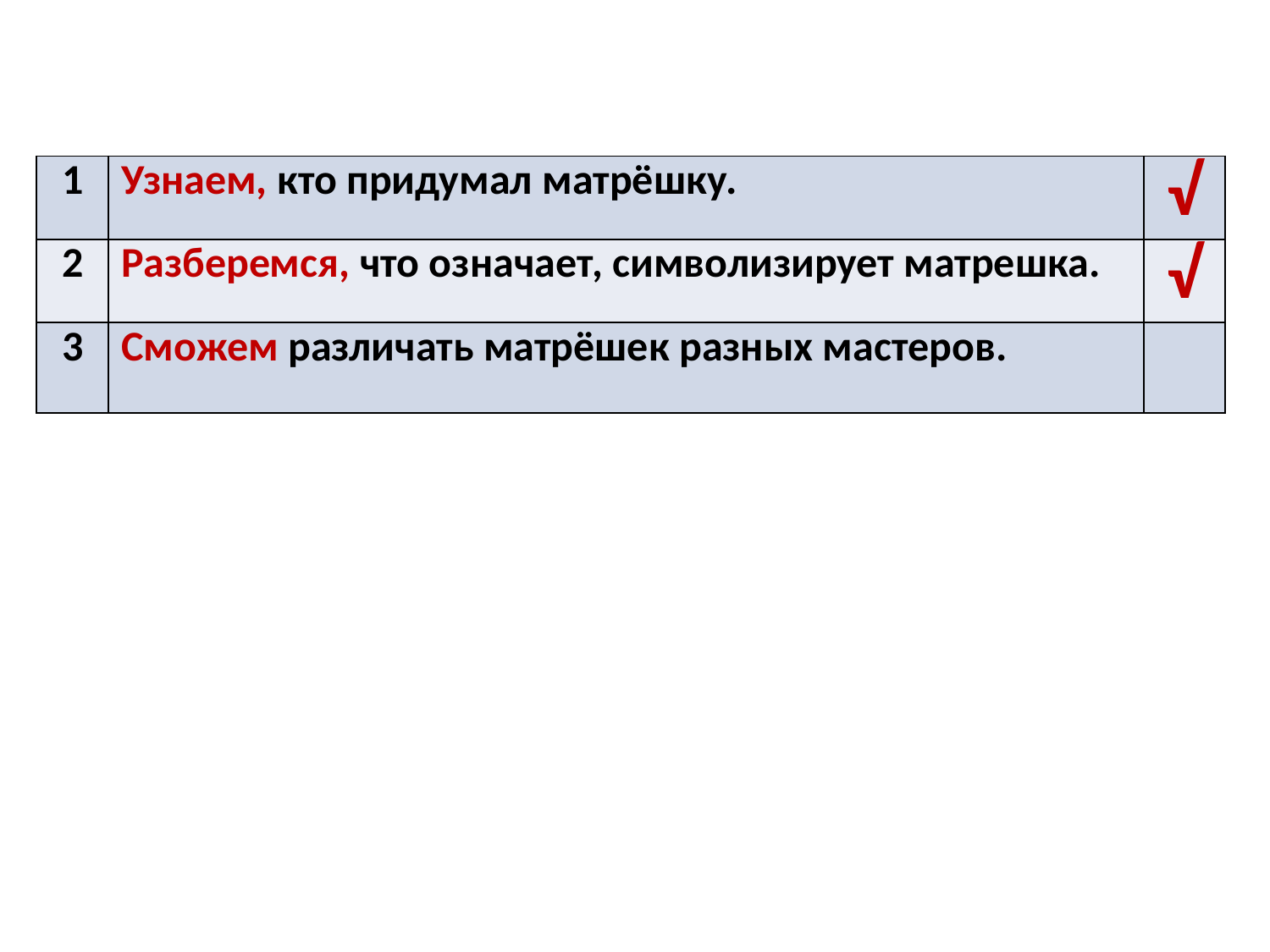

| 1 | Узнаем, кто придумал матрёшку. | √ |
| --- | --- | --- |
| 2 | Разберемся, что означает, символизирует матрешка. | √ |
| 3 | Сможем различать матрёшек разных мастеров. |  |